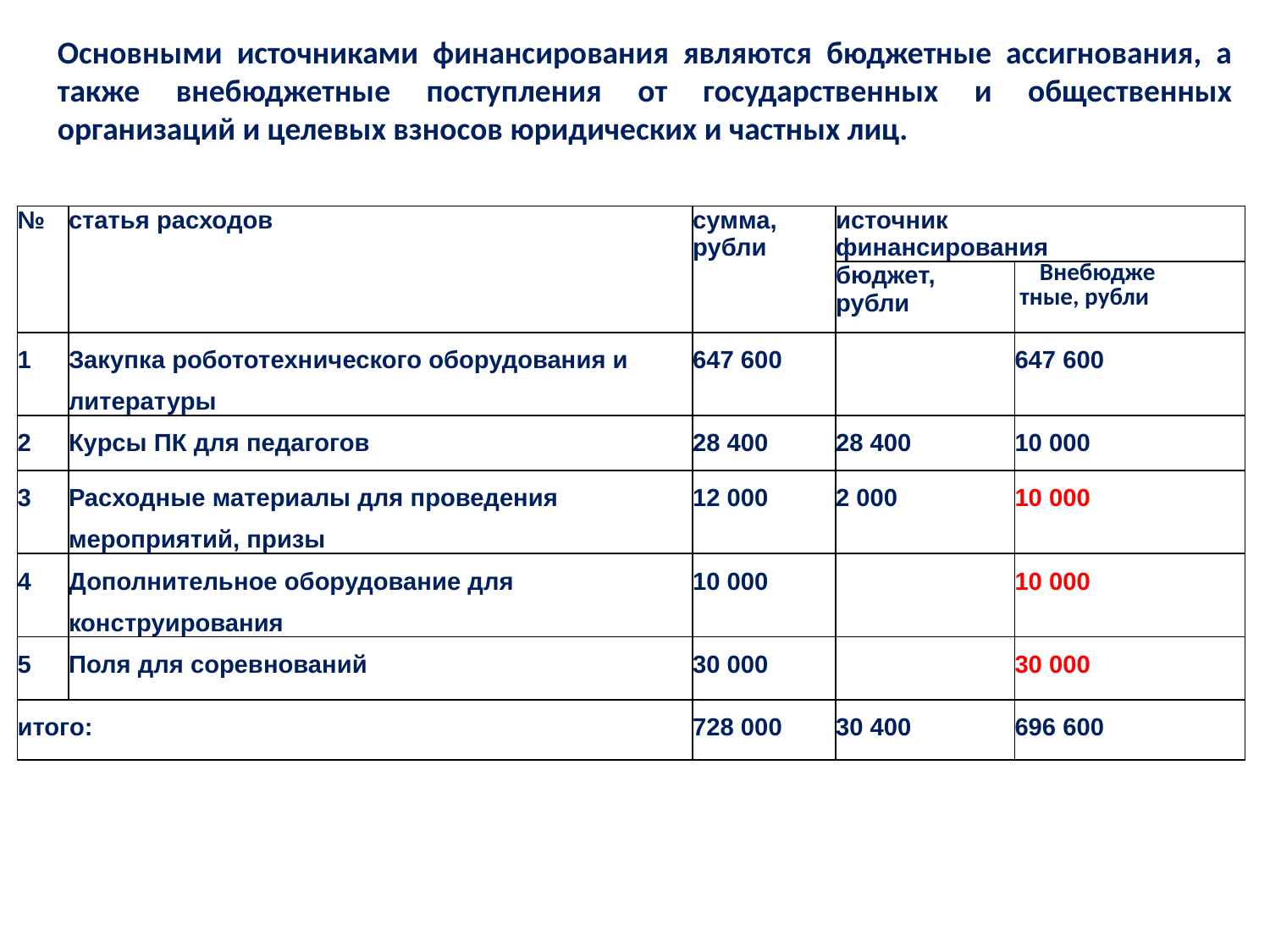

Основными источниками финансирования являются бюджетные ассигнования, а также внебюджетные поступ­ления от государственных и общественных организаций и целевых взносов юридических и частных лиц.
| № | статья расходов | сумма, рубли | источник финансирования |  |
| --- | --- | --- | --- | --- |
|  |  |  | бюджет, рубли | Внебюджетные, рубли |
| 1 | Закупка робототехнического оборудования и литературы | 647 600 |  | 647 600 |
| 2 | Курсы ПК для педагогов | 28 400 | 28 400 | 10 000 |
| 3 | Расходные материалы для проведения мероприятий, призы | 12 000 | 2 000 | 10 000 |
| 4 | Дополнительное оборудование для конструирования | 10 000 |  | 10 000 |
| 5 | Поля для соревнований | 30 000 |  | 30 000 |
| итого: |  | 728 000 | 30 400 | 696 600 |